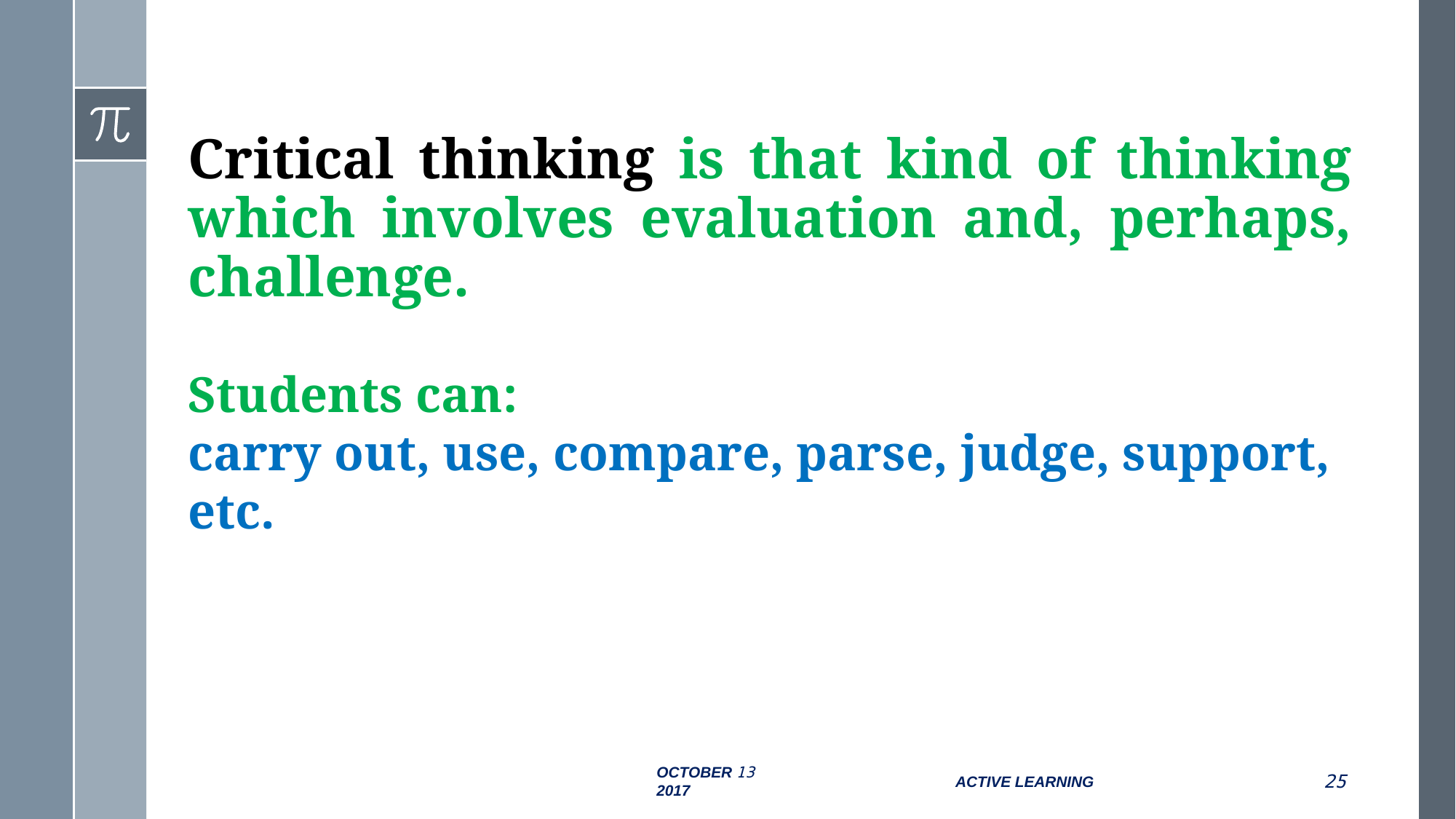

# Critical thinking is that kind of thinking which involves evaluation and, perhaps, challenge.
Students can:​
carry out, use, compare, parse, judge, support, etc.
Active Learning
25
13 October 2017